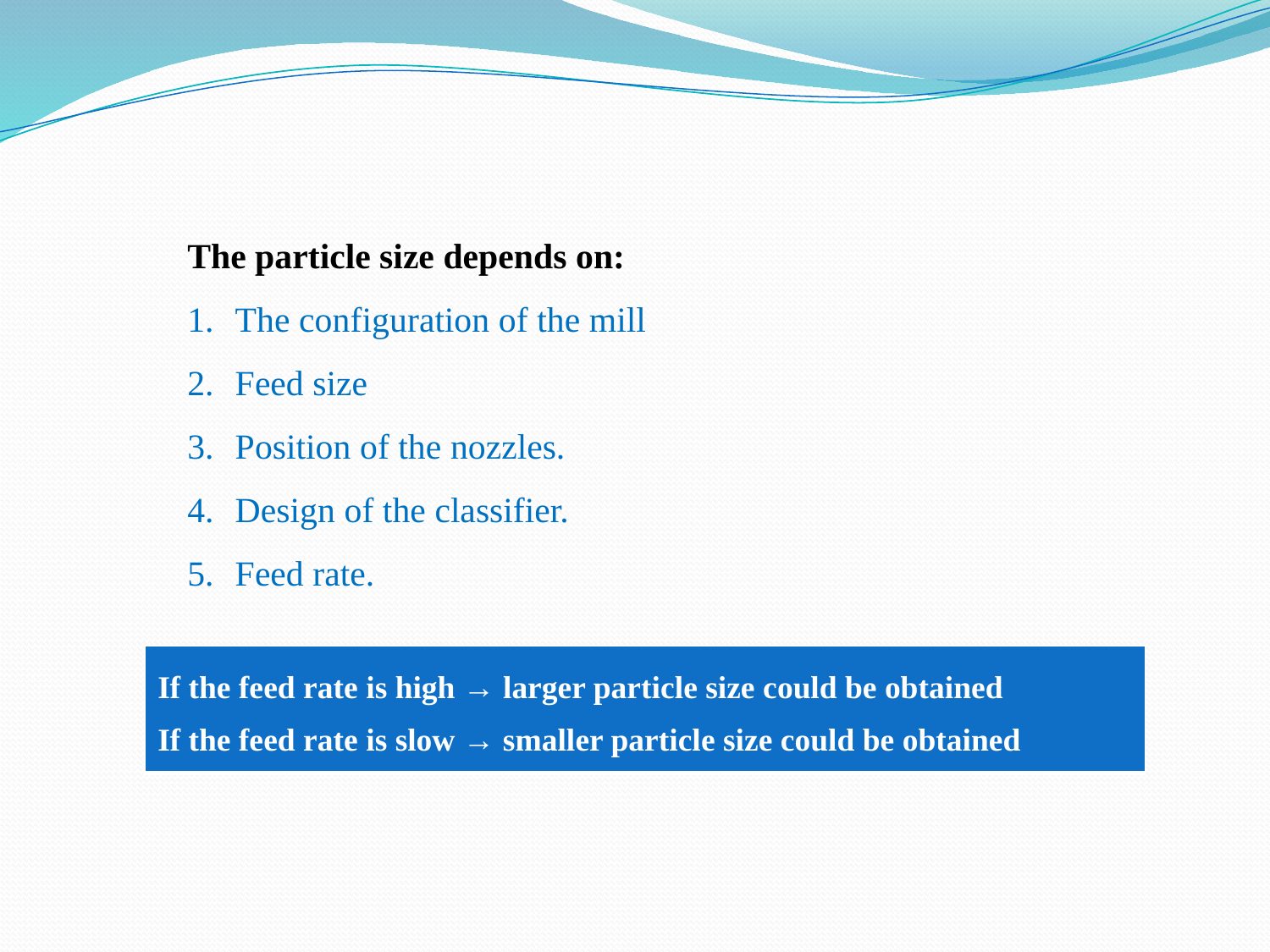

The particle size depends on:
The configuration of the mill
Feed size
Position of the nozzles.
Design of the classifier.
Feed rate.

| If the feed rate is high → larger particle size could be obtained If the feed rate is slow → smaller particle size could be obtained |
| --- |